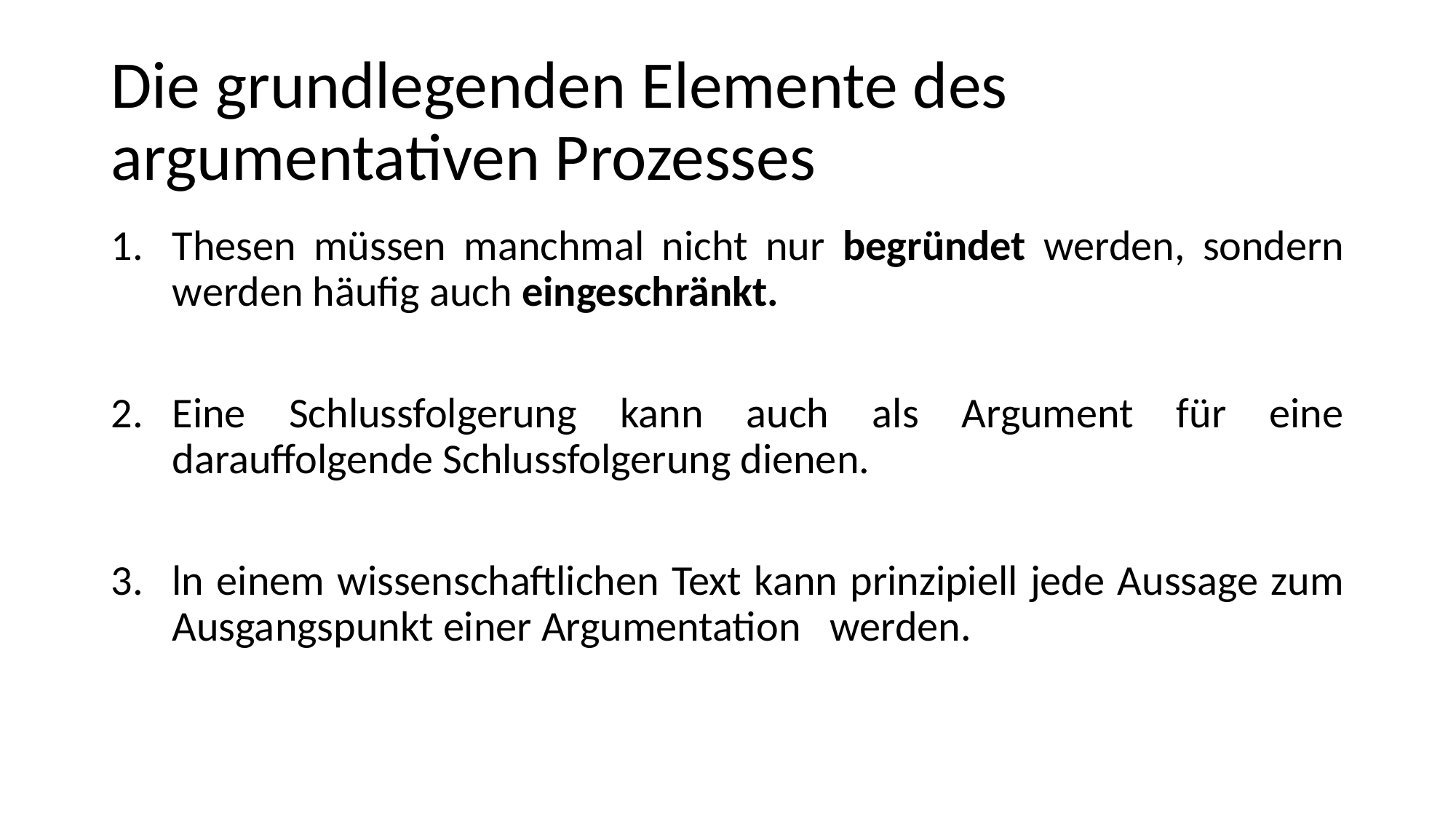

# Die grundlegenden Elemente des argumentativen Prozesses
Thesen müssen manchmal nicht nur begründet werden, sondern werden häufig auch eingeschränkt.

Eine Schlussfolgerung kann auch als Argument für eine darauffolgende Schlussfolgerung dienen.

ln einem wissenschaftlichen Text kann prinzipiell jede Aussage zum Ausgangspunkt einer Argumentation   werden.